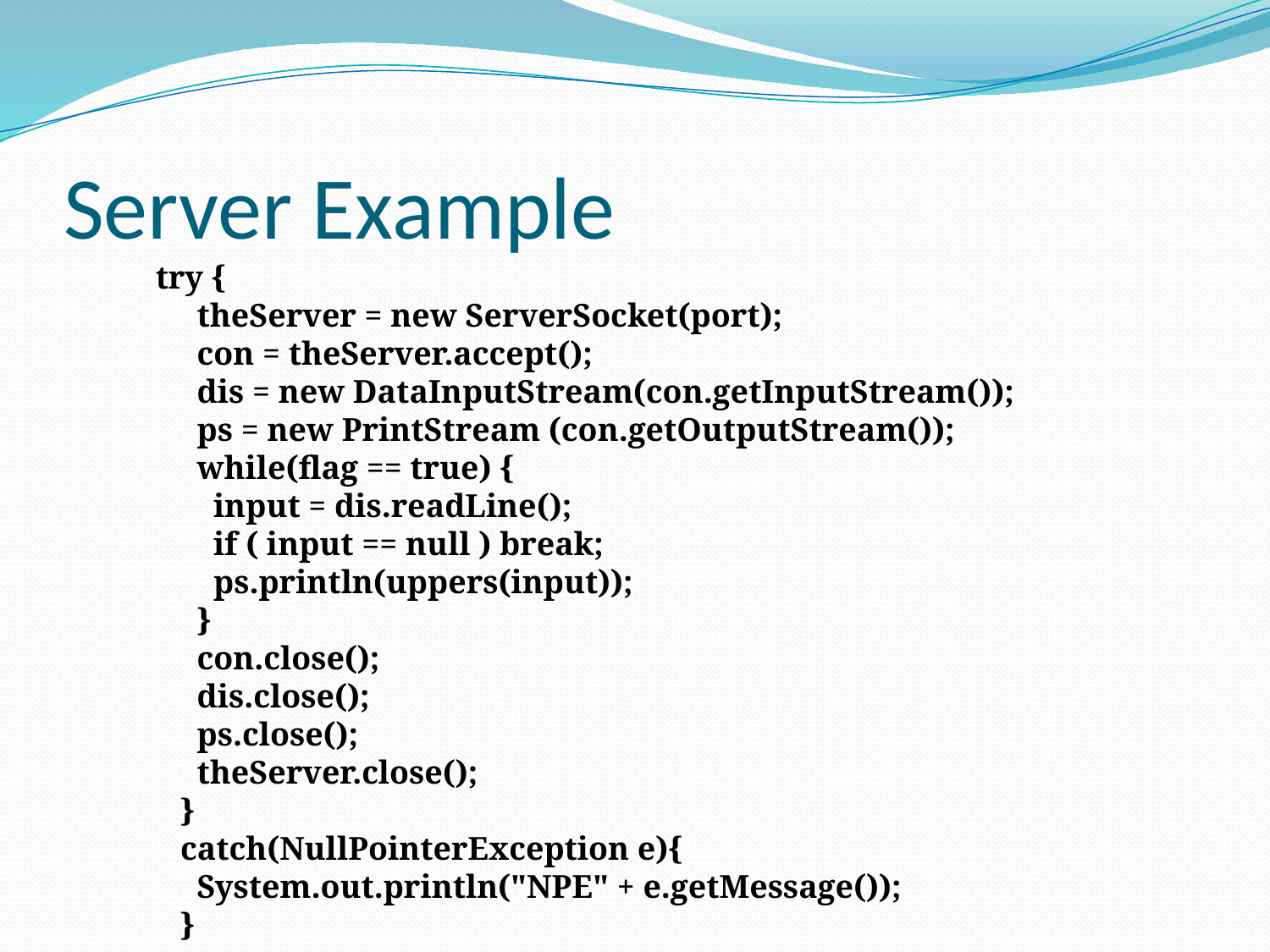

# Server Example
 try {
      theServer = new ServerSocket(port);
      con = theServer.accept();
      dis = new DataInputStream(con.getInputStream());
      ps = new PrintStream (con.getOutputStream());
      while(flag == true) {
        input = dis.readLine();
        if ( input == null ) break;
        ps.println(uppers(input));
      }
      con.close();
      dis.close();
      ps.close();
      theServer.close();
    }
    catch(NullPointerException e){
      System.out.println("NPE" + e.getMessage());
    }